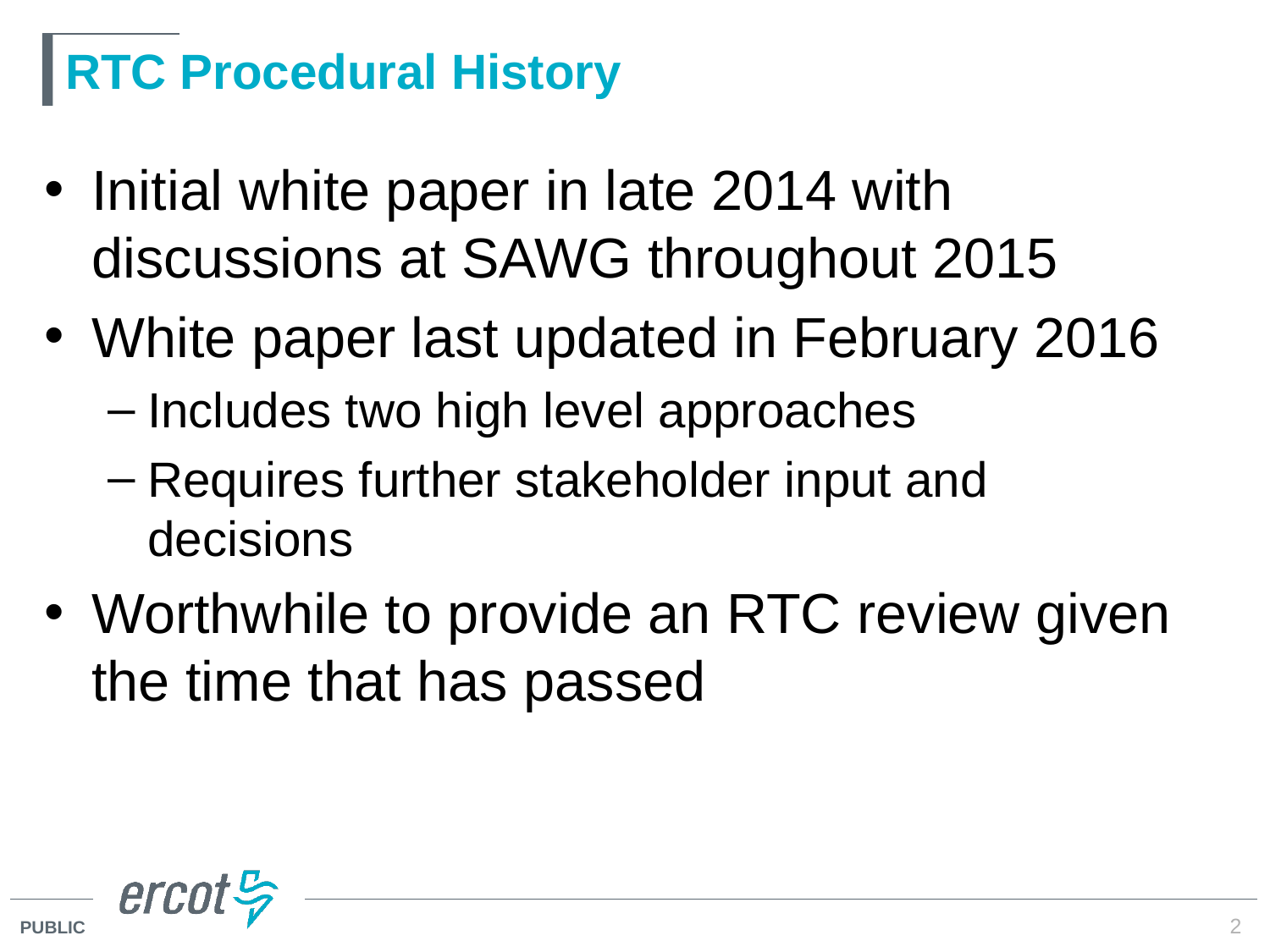

# RTC Procedural History
Initial white paper in late 2014 with discussions at SAWG throughout 2015
White paper last updated in February 2016
Includes two high level approaches
Requires further stakeholder input and decisions
Worthwhile to provide an RTC review given the time that has passed
2